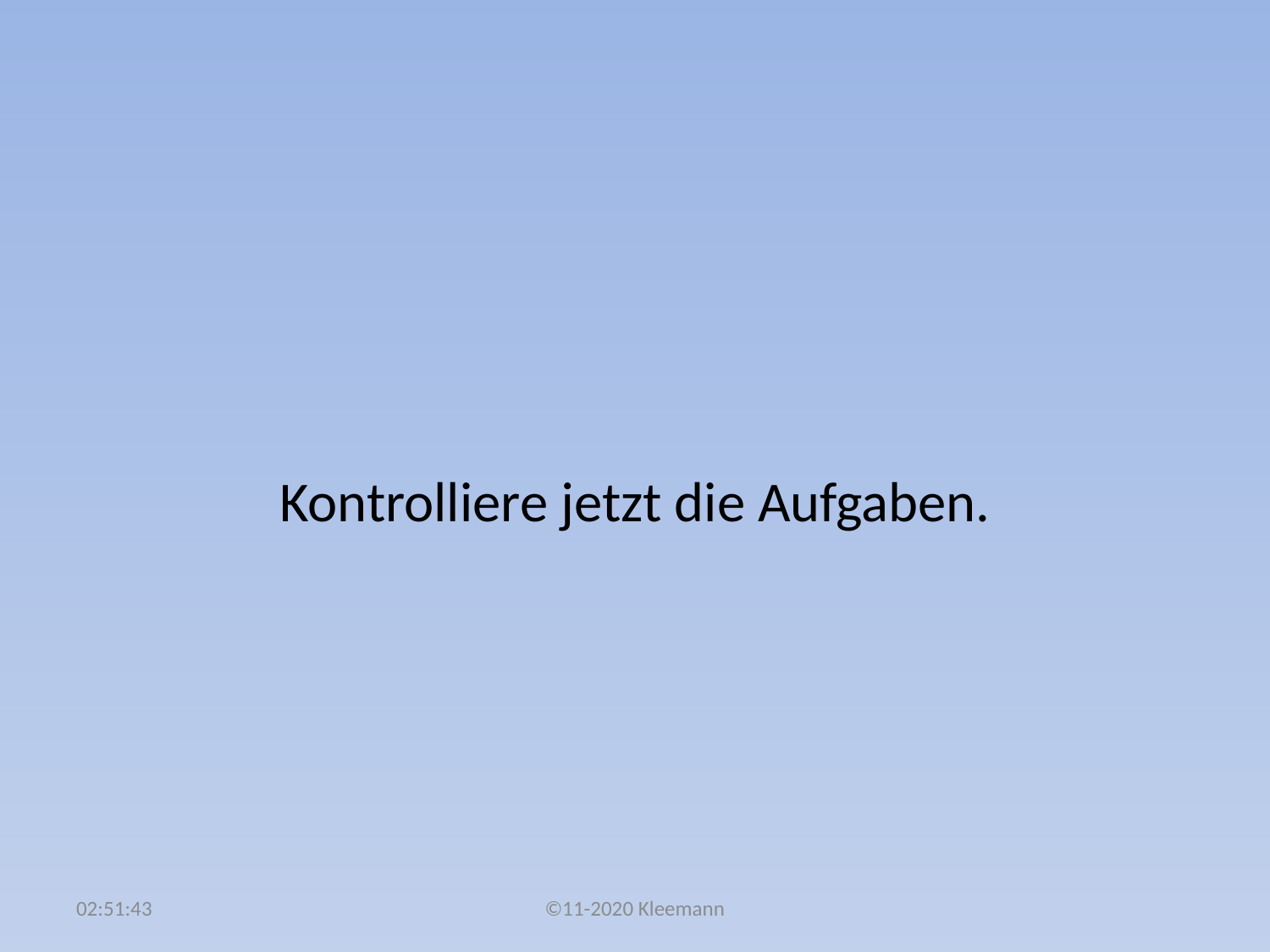

#

Kontrolliere jetzt die Aufgaben.

02:51:43
©11-2020 Kleemann